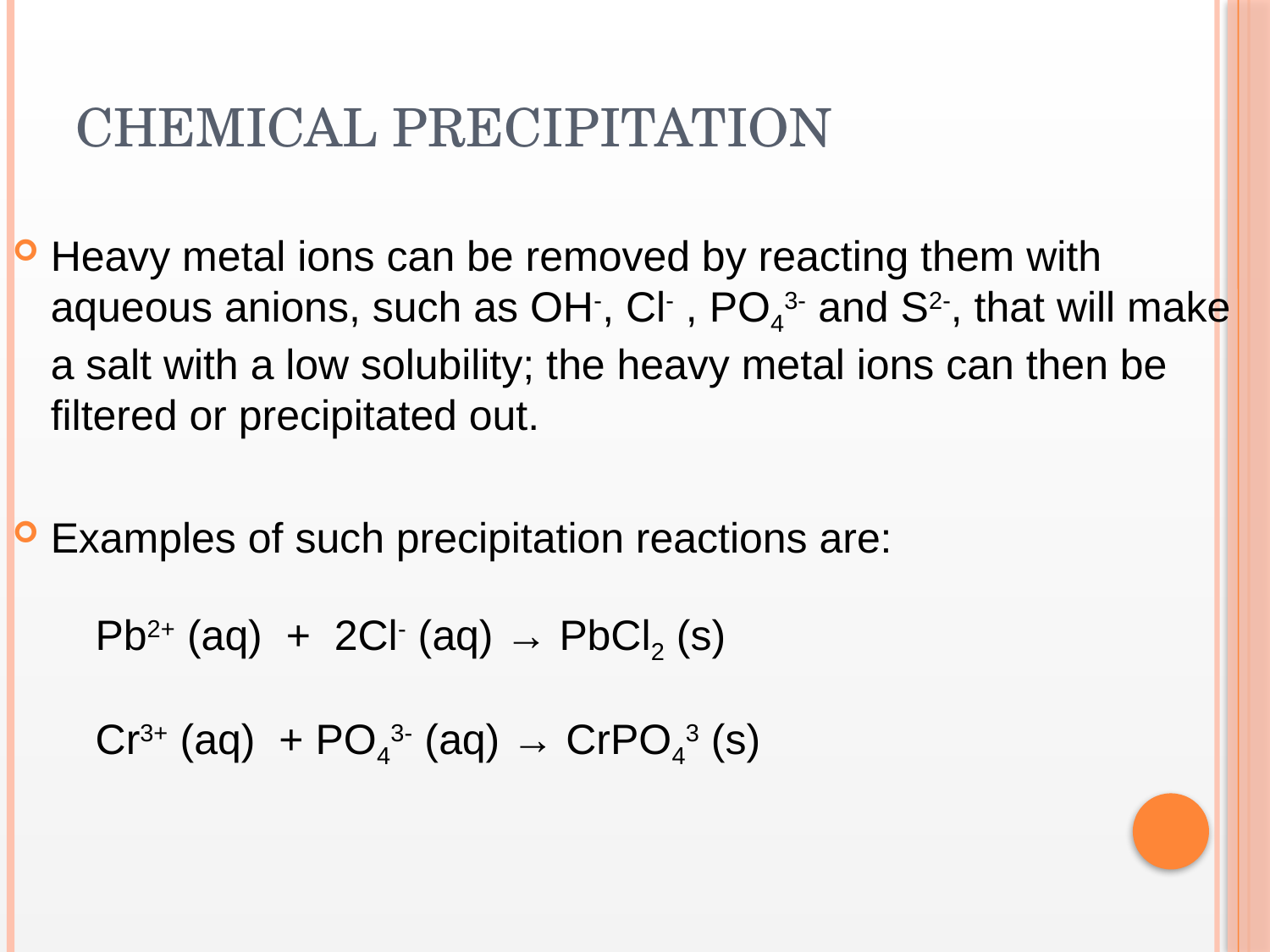

# Chemical precipitation
Heavy metal ions can be removed by reacting them with aqueous anions, such as OH-, Cl- , PO43- and S2-, that will make a salt with a low solubility; the heavy metal ions can then be filtered or precipitated out.

Examples of such precipitation reactions are:

       Pb2+ (aq)  +  2Cl- (aq) → PbCl2 (s)

       Cr3+ (aq)  + PO43- (aq) → CrPO43 (s)